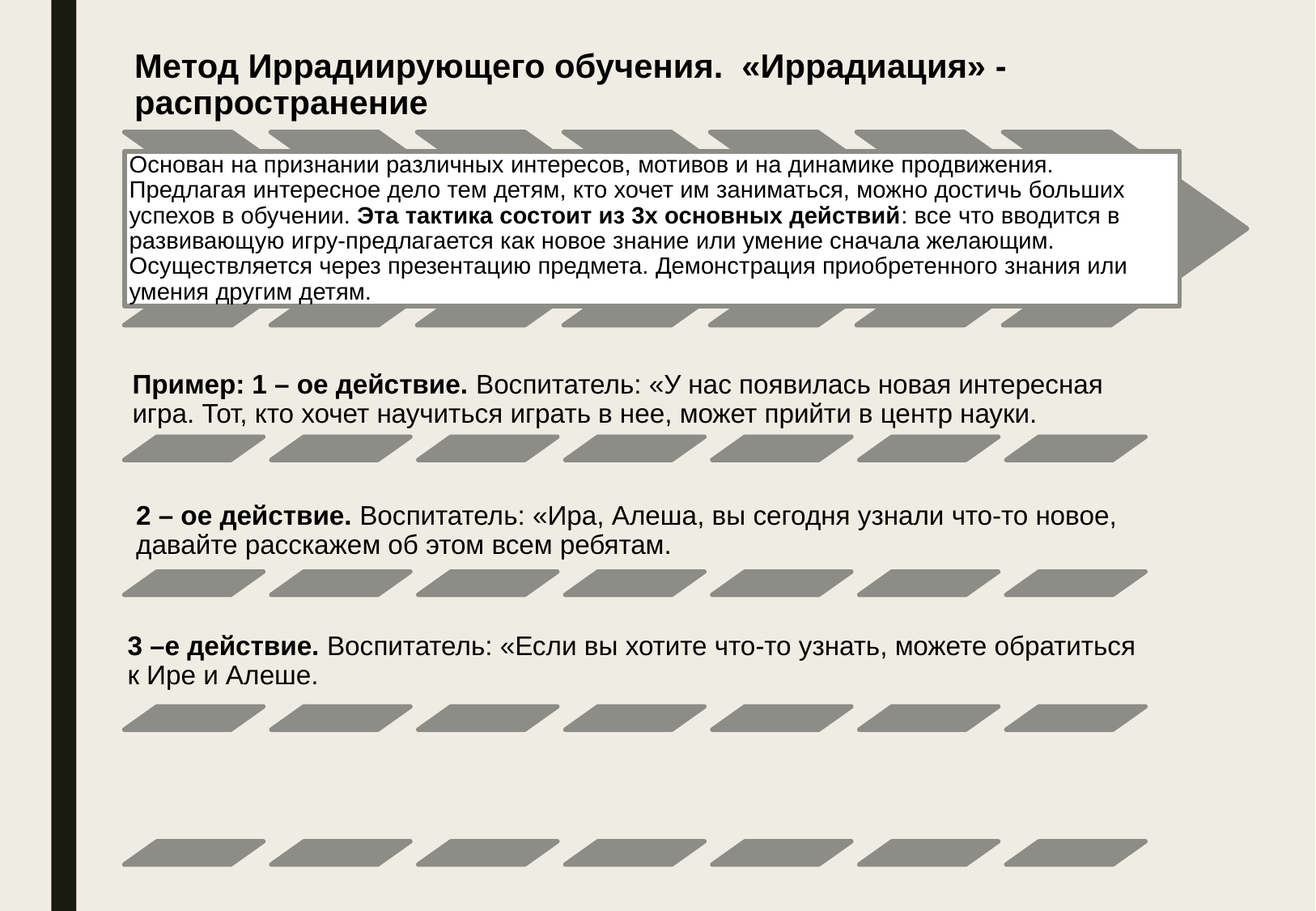

Метод Иррадиирующего обучения.  «Иррадиация» - распространение
Основан на признании различных интересов, мотивов и на динамике продвижения. Предлагая интересное дело тем детям, кто хочет им заниматься, можно достичь больших успехов в обучении. Эта тактика состоит из 3х основных действий: все что вводится в развивающую игру-предлагается как новое знание или умение сначала желающим. Осуществляется через презентацию предмета. Демонстрация приобретенного знания или умения другим детям.
Пример: 1 – ое действие. Воспитатель: «У нас появилась новая интересная игра. Тот, кто хочет научиться играть в нее, может прийти в центр науки.

2 – ое действие. Воспитатель: «Ира, Алеша, вы сегодня узнали что-то новое, давайте расскажем об этом всем ребятам.
3 –е действие. Воспитатель: «Если вы хотите что-то узнать, можете обратиться к Ире и Алеше.